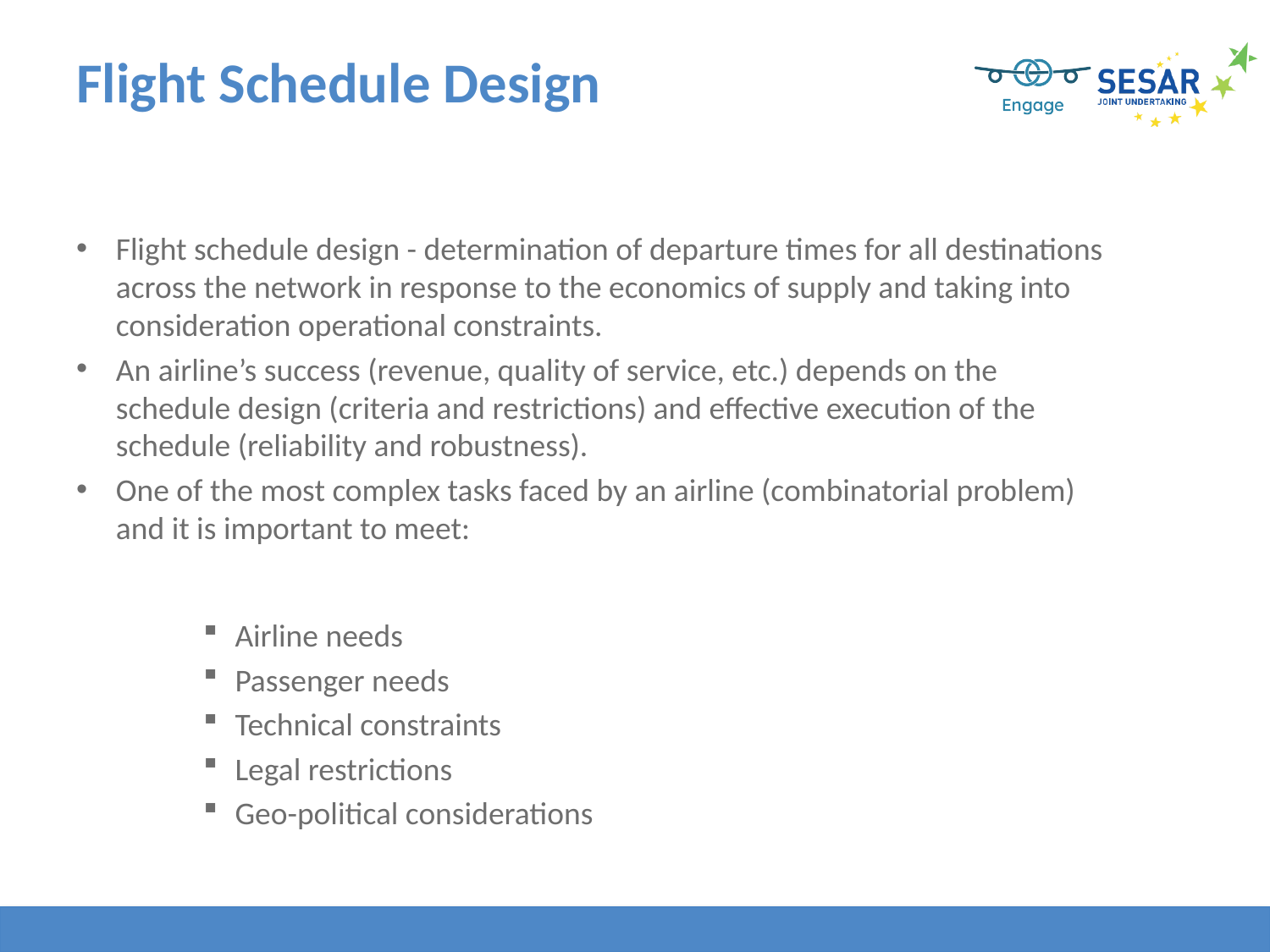

# Flight Schedule Design
Flight schedule design - determination of departure times for all destinations across the network in response to the economics of supply and taking into consideration operational constraints.
An airline’s success (revenue, quality of service, etc.) depends on the schedule design (criteria and restrictions) and effective execution of the schedule (reliability and robustness).
One of the most complex tasks faced by an airline (combinatorial problem) and it is important to meet:

Airline needs
Passenger needs
Technical constraints
Legal restrictions
Geo-political considerations

5